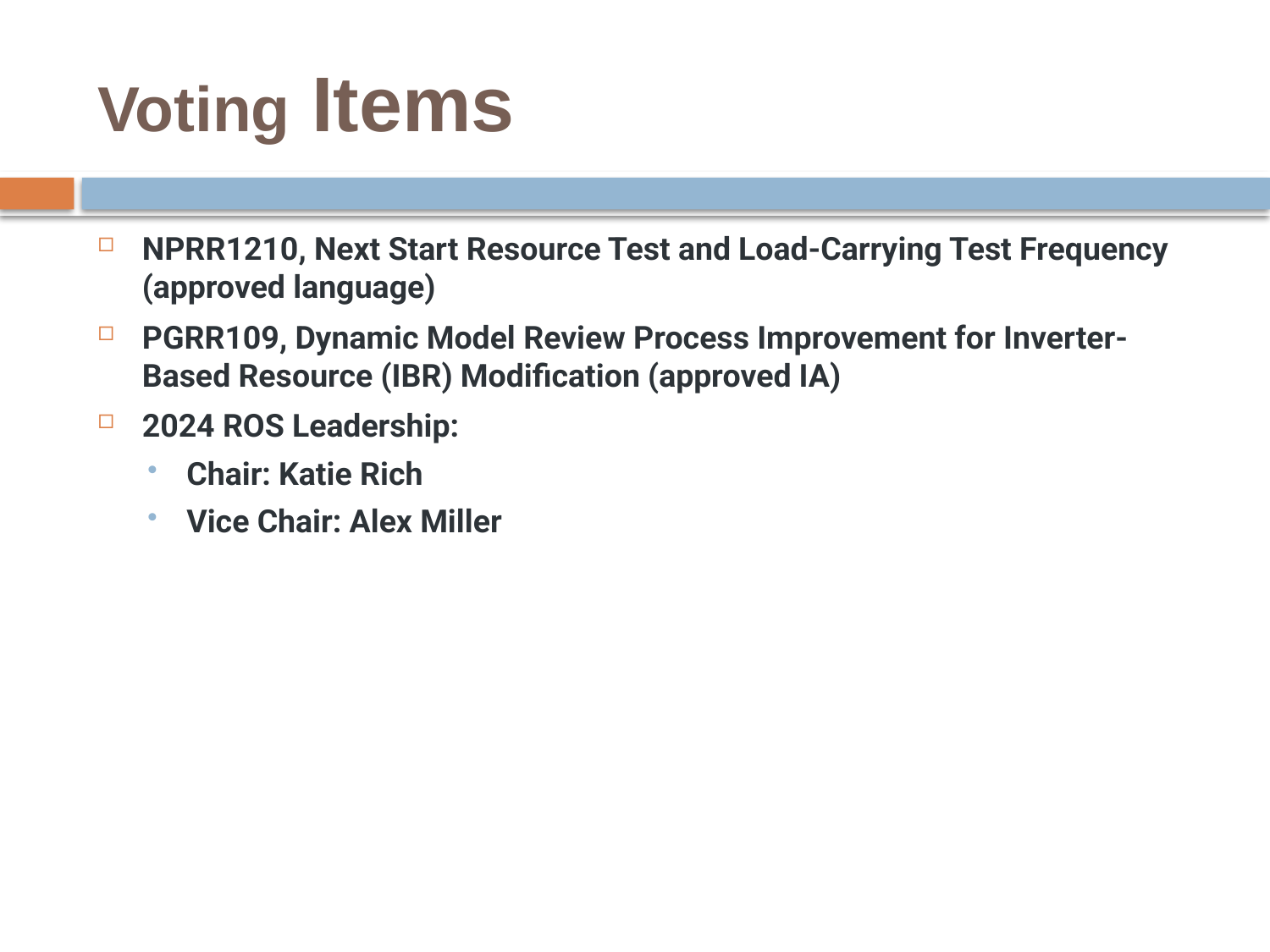

# Voting Items
NPRR1210, Next Start Resource Test and Load-Carrying Test Frequency (approved language)
PGRR109, Dynamic Model Review Process Improvement for Inverter-Based Resource (IBR) Modification (approved IA)
2024 ROS Leadership:
Chair: Katie Rich
Vice Chair: Alex Miller